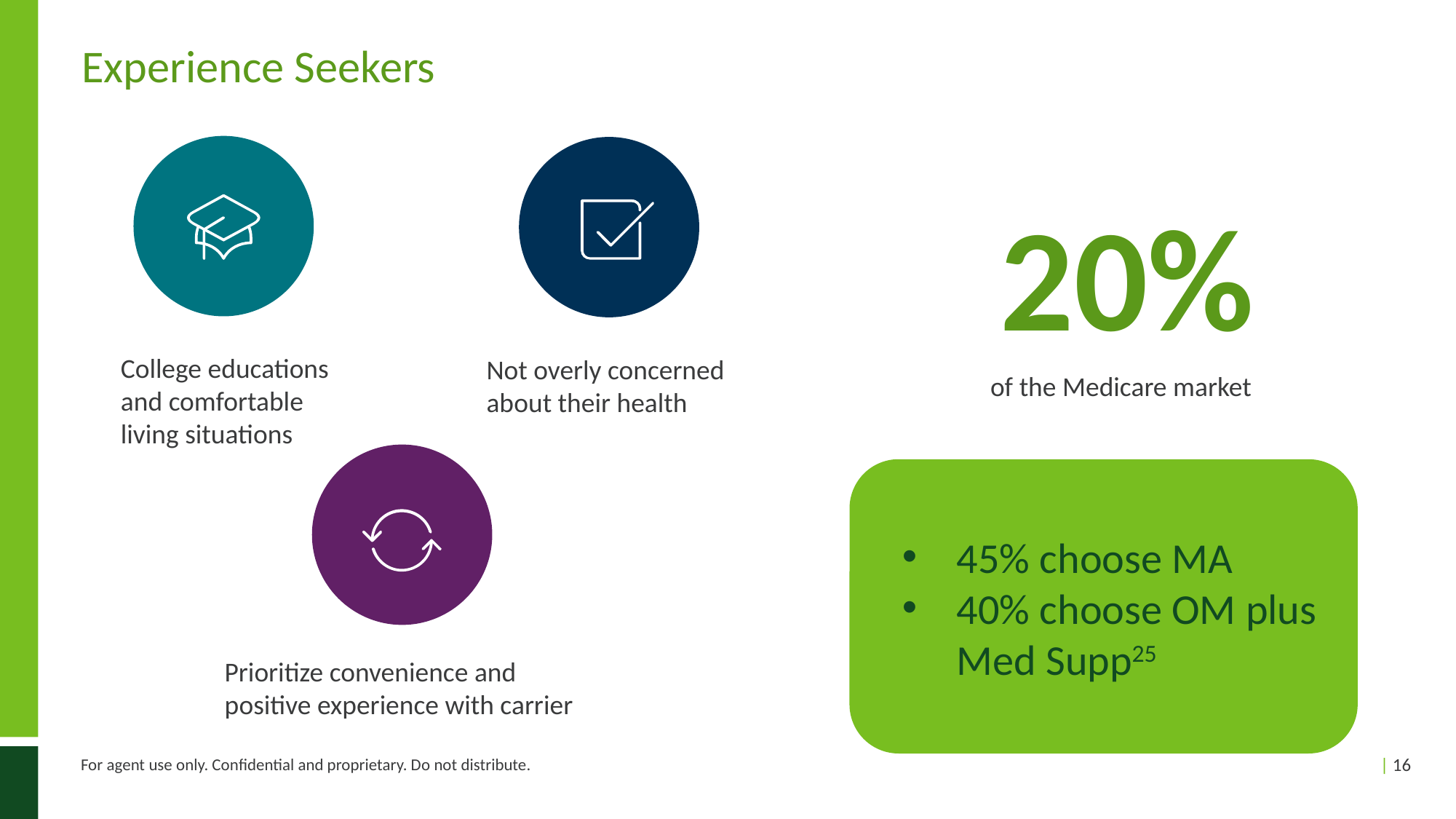

# Experience Seekers

20%

College educations and comfortable living situations
Not overly concerned about their health
of the Medicare market

45% choose MA
40% choose OM plus Med Supp25

Prioritize convenience and positive experience with carrier